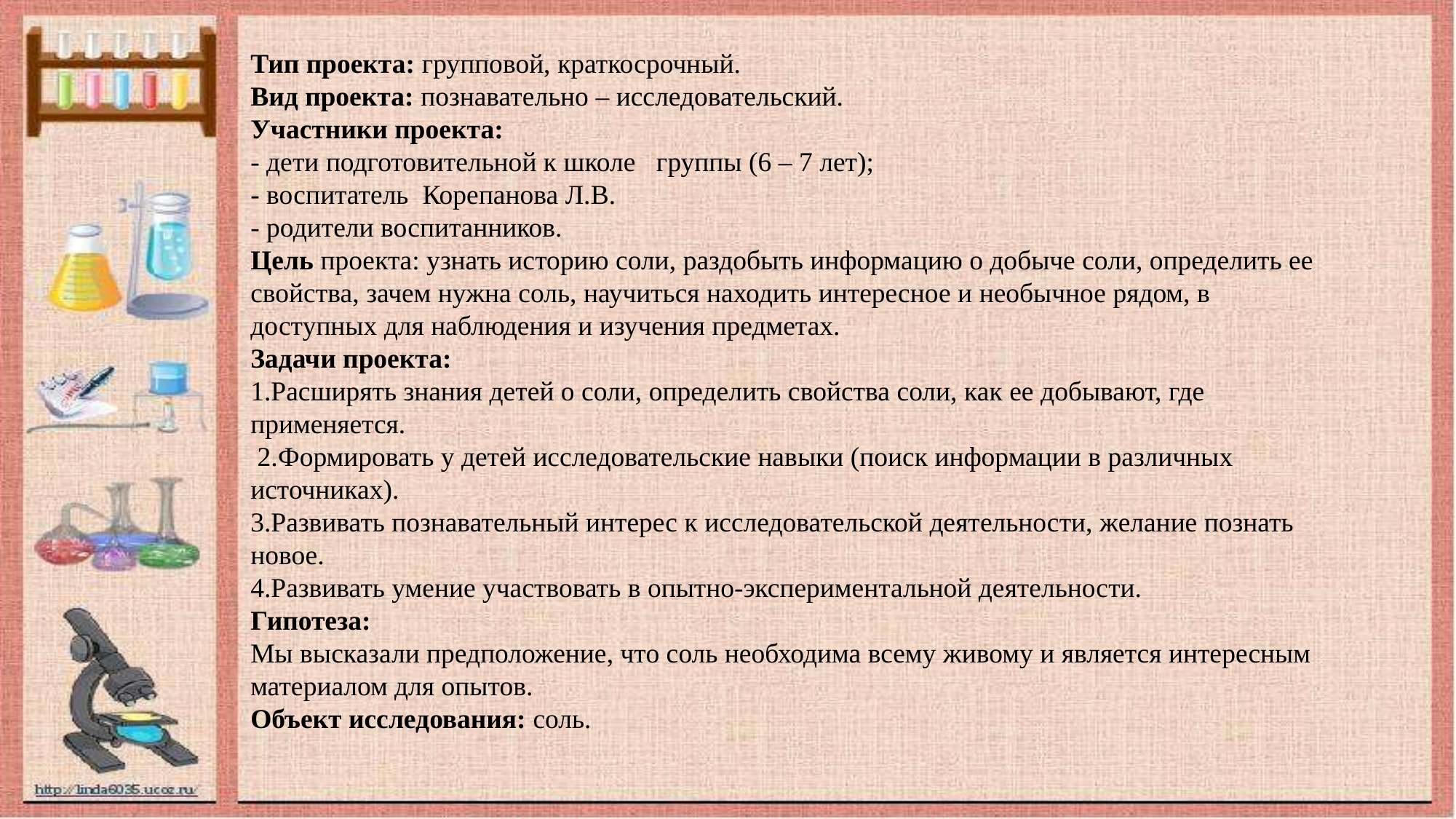

# Тип проекта: групповой, краткосрочный. Вид проекта: познавательно – исследовательский. Участники проекта: - дети подготовительной к школе   группы (6 – 7 лет); - воспитатель  Корепанова Л.В. - родители воспитанников. Цель проекта: узнать историю соли, раздобыть информацию о добыче соли, определить ее свойства, зачем нужна соль, научиться находить интересное и необычное рядом, в доступных для наблюдения и изучения предметах. Задачи проекта: 1.Расширять знания детей о соли, определить свойства соли, как ее добывают, где применяется. 2.Формировать у детей исследовательские навыки (поиск информации в различных источниках). 3.Развивать познавательный интерес к исследовательской деятельности, желание познать новое. 4.Развивать умение участвовать в опытно-экспериментальной деятельности. Гипотеза: Мы высказали предположение, что соль необходима всему живому и является интересным материалом для опытов. Объект исследования: соль.